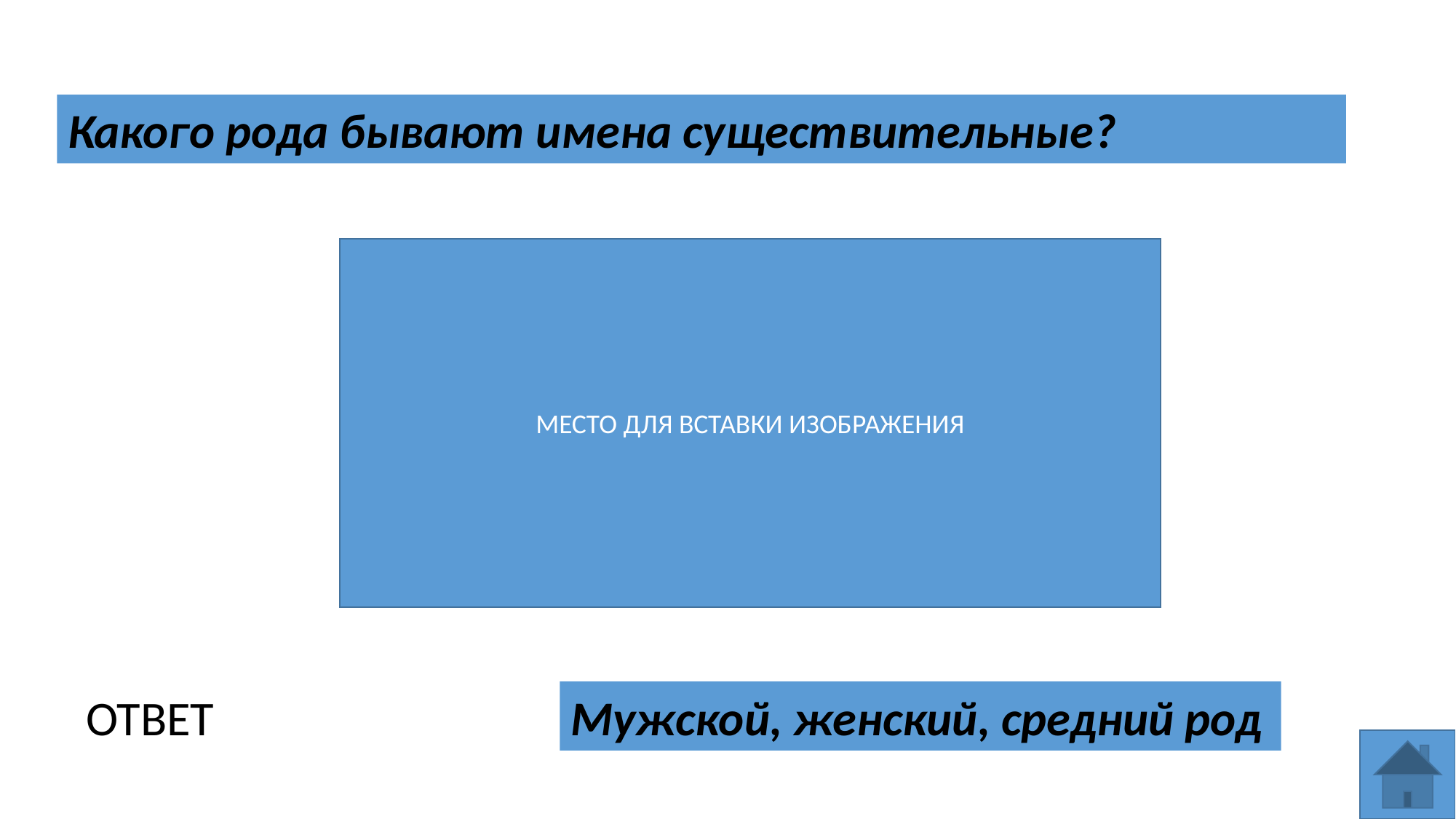

Какого рода бывают имена существительные?
МЕСТО ДЛЯ ВСТАВКИ ИЗОБРАЖЕНИЯ
Мужской, женский, средний род
ОТВЕТ